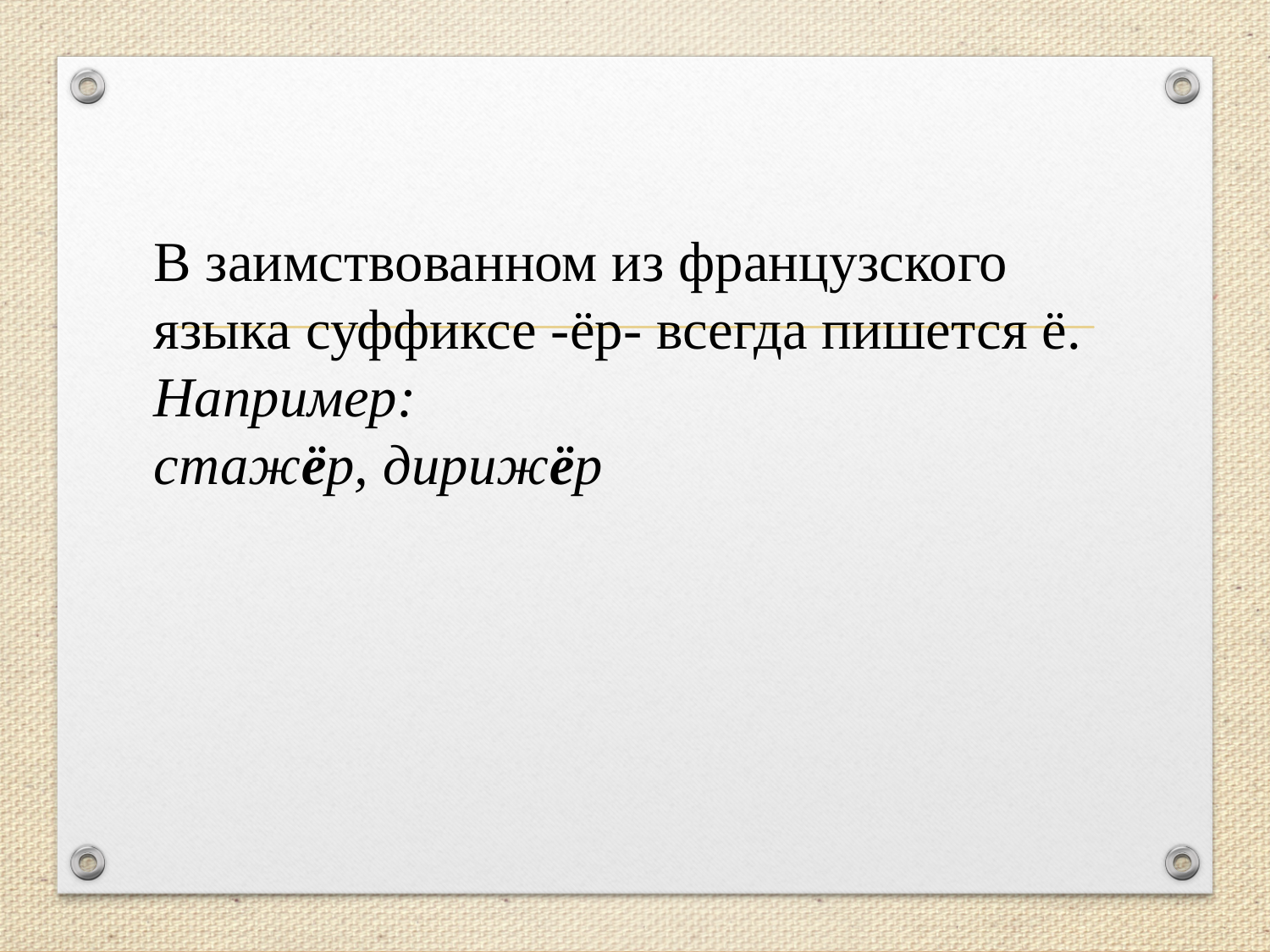

В заимствованном из французского языка суффиксе -ёр- всегда пишется ё.
Например:
стажёр, дирижёр